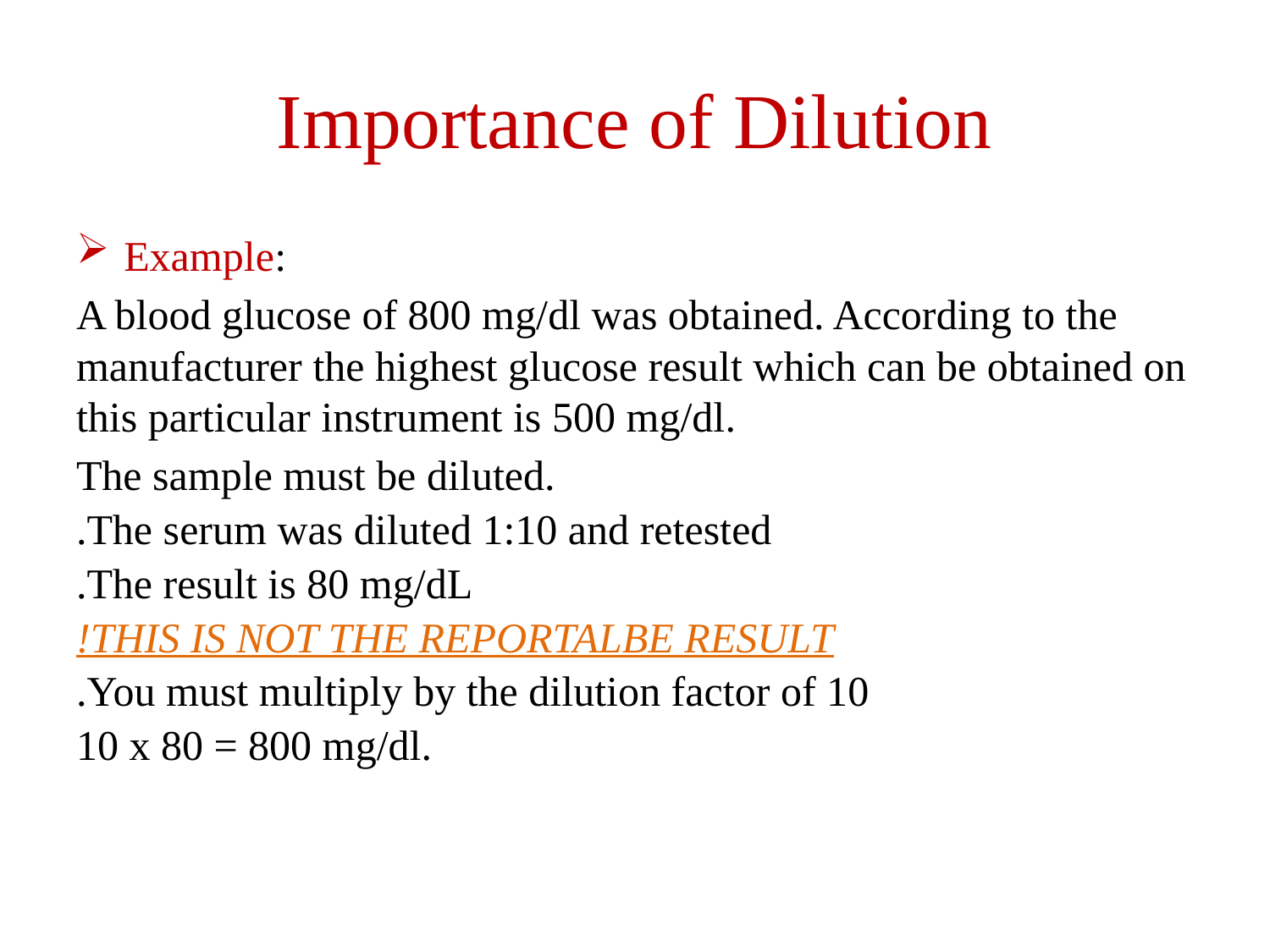

# Importance of Dilution
Example:
A blood glucose of 800 mg/dl was obtained. According to the manufacturer the highest glucose result which can be obtained on this particular instrument is 500 mg/dl.
The sample must be diluted.
The serum was diluted 1:10 and retested.
The result is 80 mg/dL.
THIS IS NOT THE REPORTALBE RESULT!
You must multiply by the dilution factor of 10.
10 x 80 = 800 mg/dl.